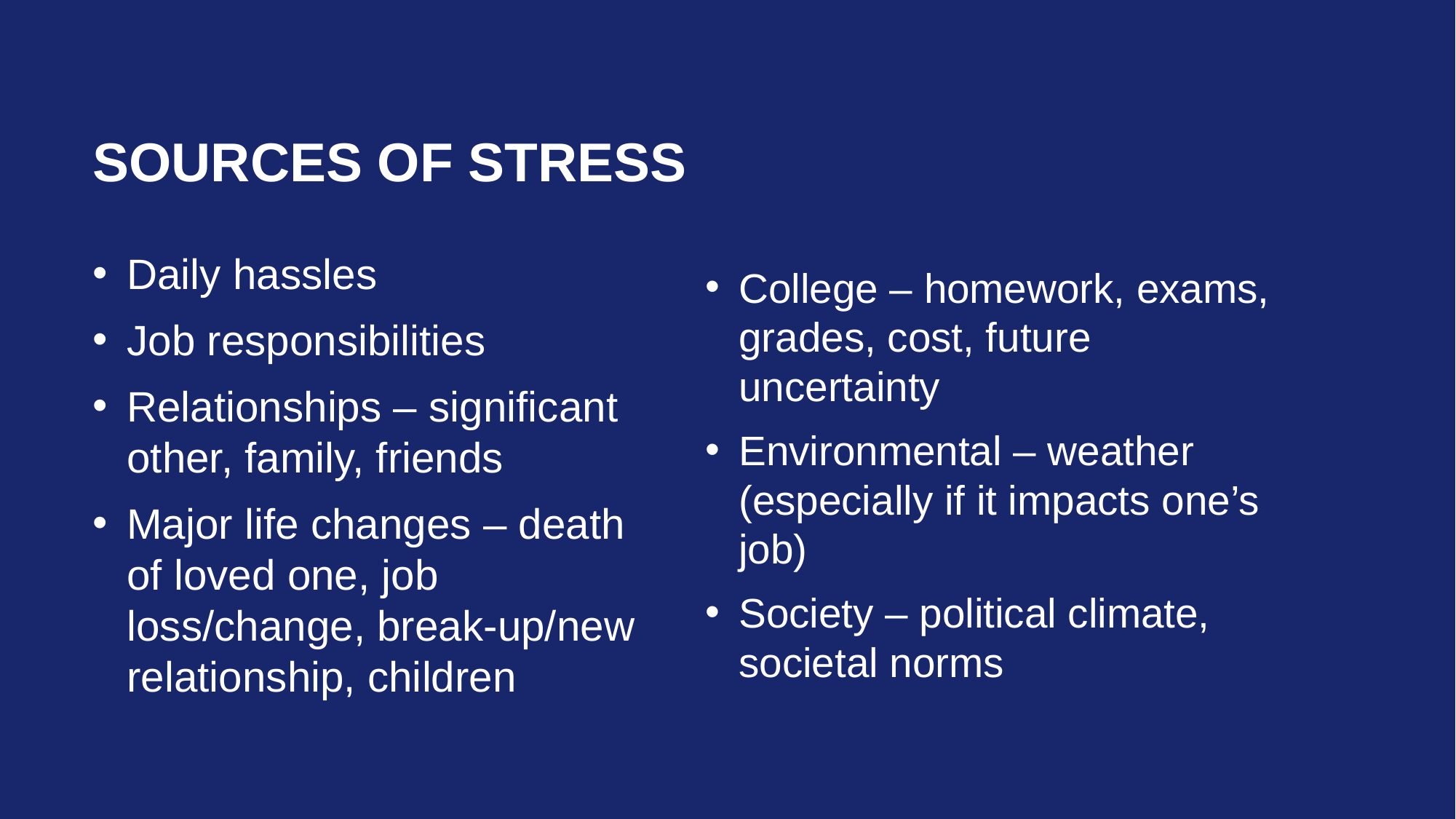

# Sources of stress
Daily hassles
Job responsibilities
Relationships – significant other, family, friends
Major life changes – death of loved one, job loss/change, break-up/new relationship, children
College – homework, exams, grades, cost, future uncertainty
Environmental – weather (especially if it impacts one’s job)
Society – political climate, societal norms